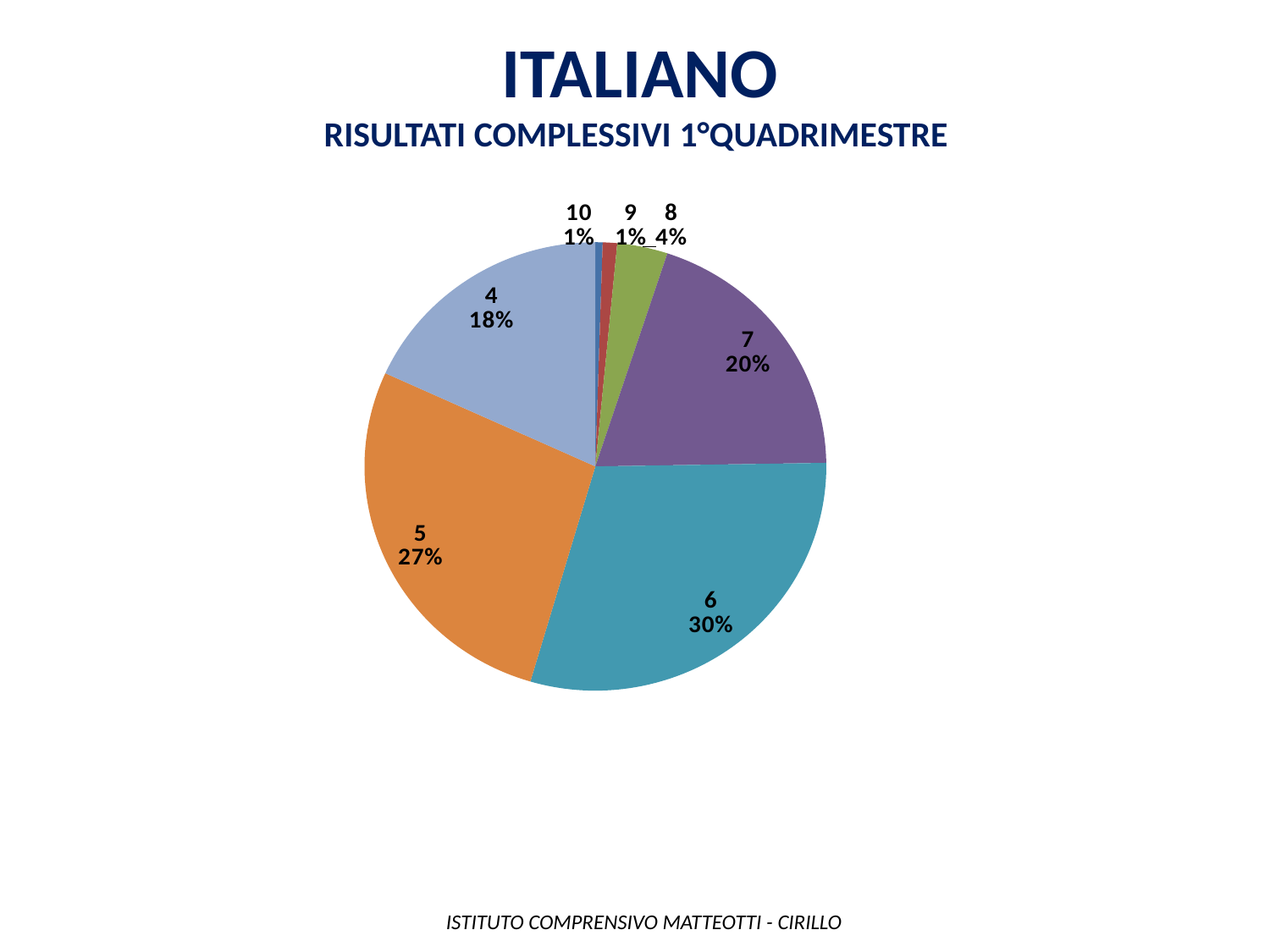

ITALIANO
Risultati complessivi 1°quadrimestre

### Chart

| Category | Colonna1 |
|---|---|
| 10 | 1.0 |
| 9 | 2.0 |
| 8 | 7.0 |
| 7 | 39.0 |
| 6 | 59.0 |
| 5 | 54.0 |
| 4 | 36.0 |
 ISTITUTO COMPRENSIVO MATTEOTTI - CIRILLO